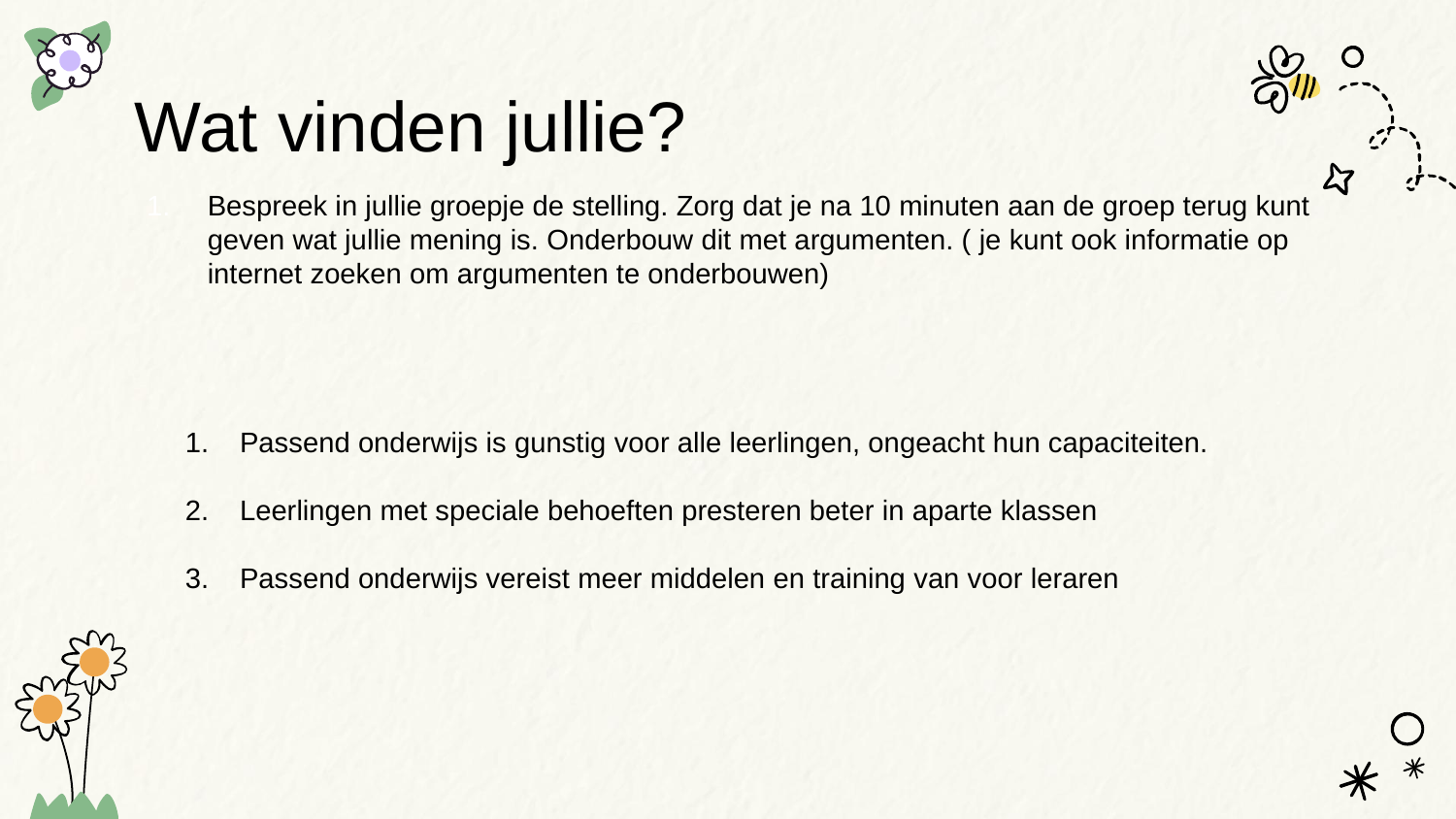

# Wat vinden jullie?
Bespreek in jullie groepje de stelling. Zorg dat je na 10 minuten aan de groep terug kunt geven wat jullie mening is. Onderbouw dit met argumenten. ( je kunt ook informatie op internet zoeken om argumenten te onderbouwen)
Passend onderwijs is gunstig voor alle leerlingen, ongeacht hun capaciteiten.

Leerlingen met speciale behoeften presteren beter in aparte klassen

Passend onderwijs vereist meer middelen en training van voor leraren